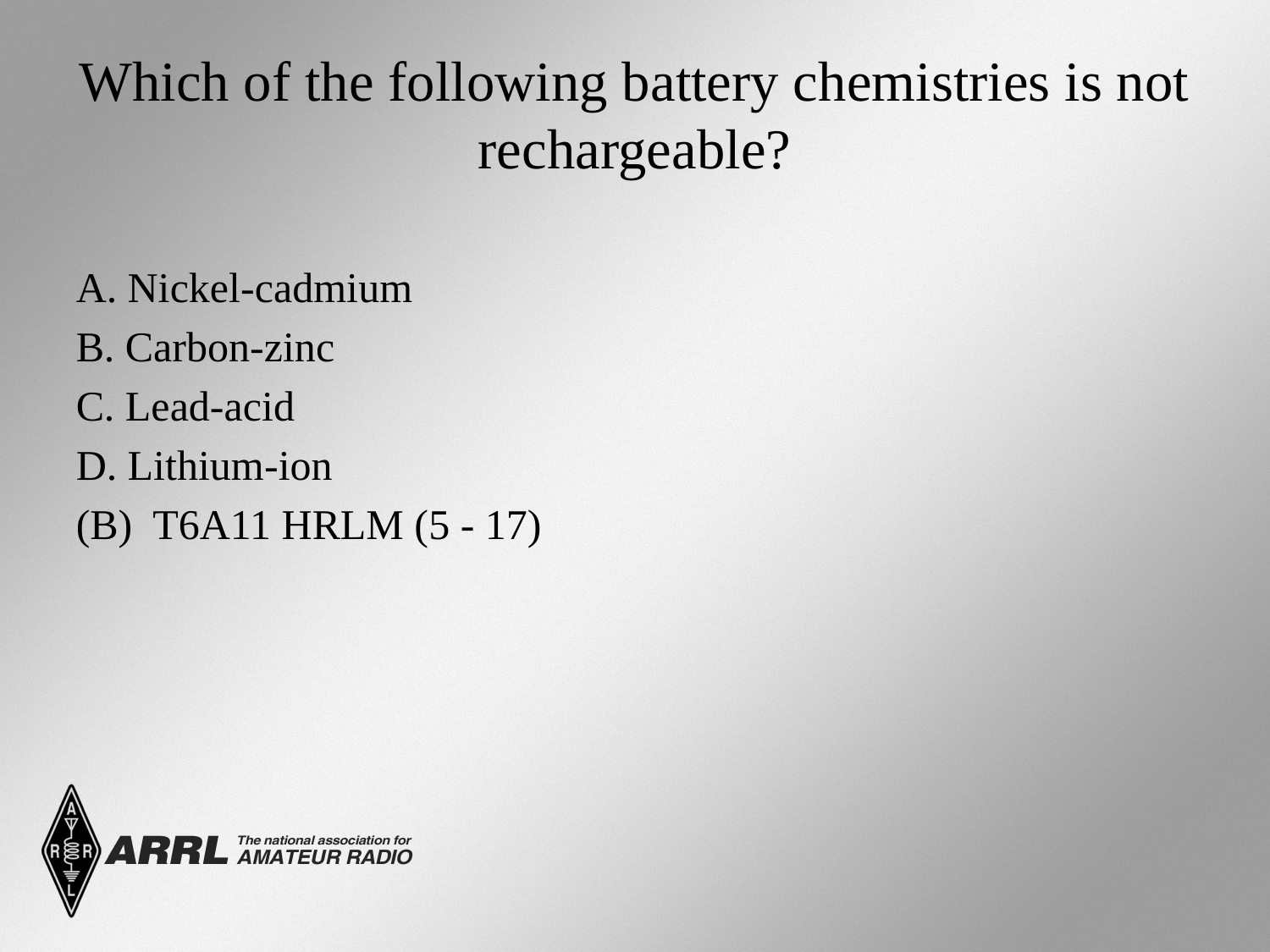

# Which of the following battery chemistries is not rechargeable?
A. Nickel-cadmium
B. Carbon-zinc
C. Lead-acid
D. Lithium-ion
(B)  T6A11 HRLM (5 - 17)